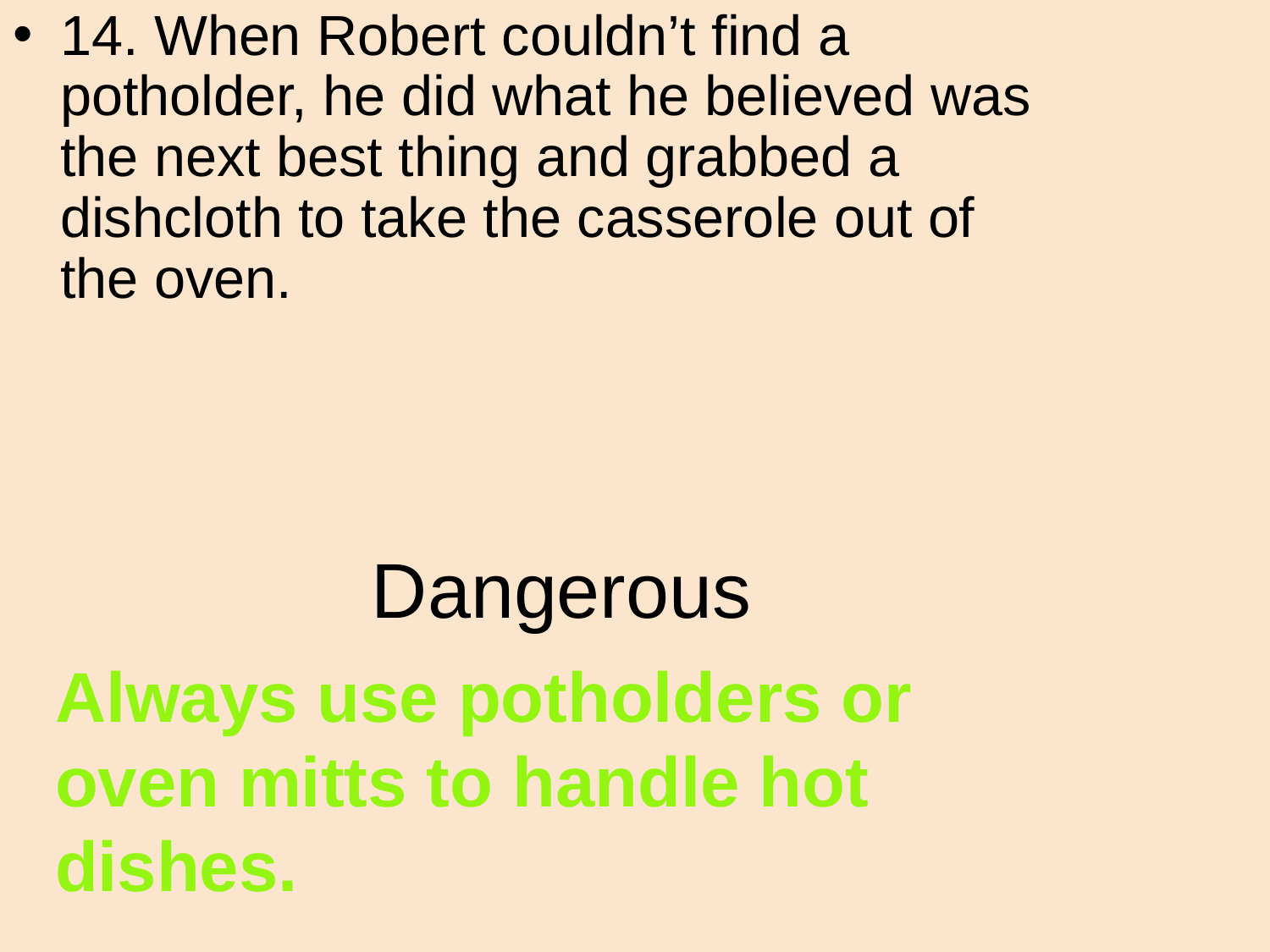

14. When Robert couldn’t find a potholder, he did what he believed was the next best thing and grabbed a dishcloth to take the casserole out of the oven.
# Dangerous
Always use potholders or oven mitts to handle hot dishes.